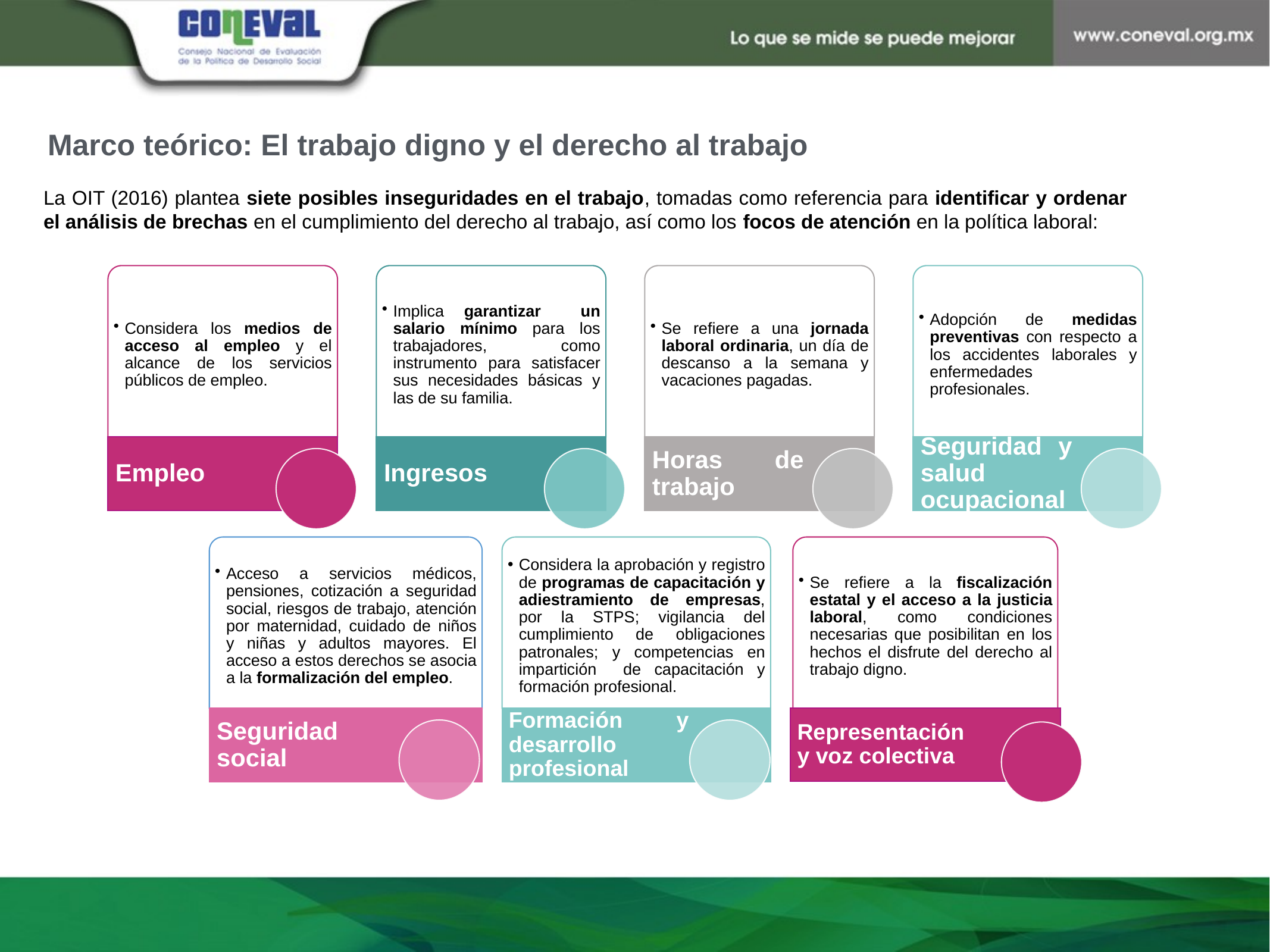

Marco teórico: El trabajo digno y el derecho al trabajo
La OIT (2016) plantea siete posibles inseguridades en el trabajo, tomadas como referencia para identificar y ordenar el análisis de brechas en el cumplimiento del derecho al trabajo, así como los focos de atención en la política laboral:
Nota / píe de página
Considera los medios de acceso al empleo y el alcance de los servicios públicos de empleo.
Empleo
Implica garantizar  un salario mínimo para los trabajadores, como instrumento para satisfacer sus necesidades básicas y las de su familia.
Ingresos
Se refiere a una jornada laboral ordinaria, un día de descanso a la semana y vacaciones pagadas.
Horas de trabajo
Adopción de medidas preventivas con respecto a los accidentes laborales y enfermedades profesionales.
Seguridad y salud ocupacional
Acceso a servicios médicos, pensiones, cotización a seguridad social, riesgos de trabajo, atención por maternidad, cuidado de niños y niñas y adultos mayores. El acceso a estos derechos se asocia a la formalización del empleo.
Seguridad social
Considera la aprobación y registro de programas de capacitación y adiestramiento de empresas, por la STPS; vigilancia del cumplimiento de obligaciones patronales; y competencias en impartición  de capacitación y formación profesional.
Formación y desarrollo profesional
Se refiere a la fiscalización estatal y el acceso a la justicia laboral, como condiciones necesarias que posibilitan en los hechos el disfrute del derecho al trabajo digno.
Representación y voz colectiva